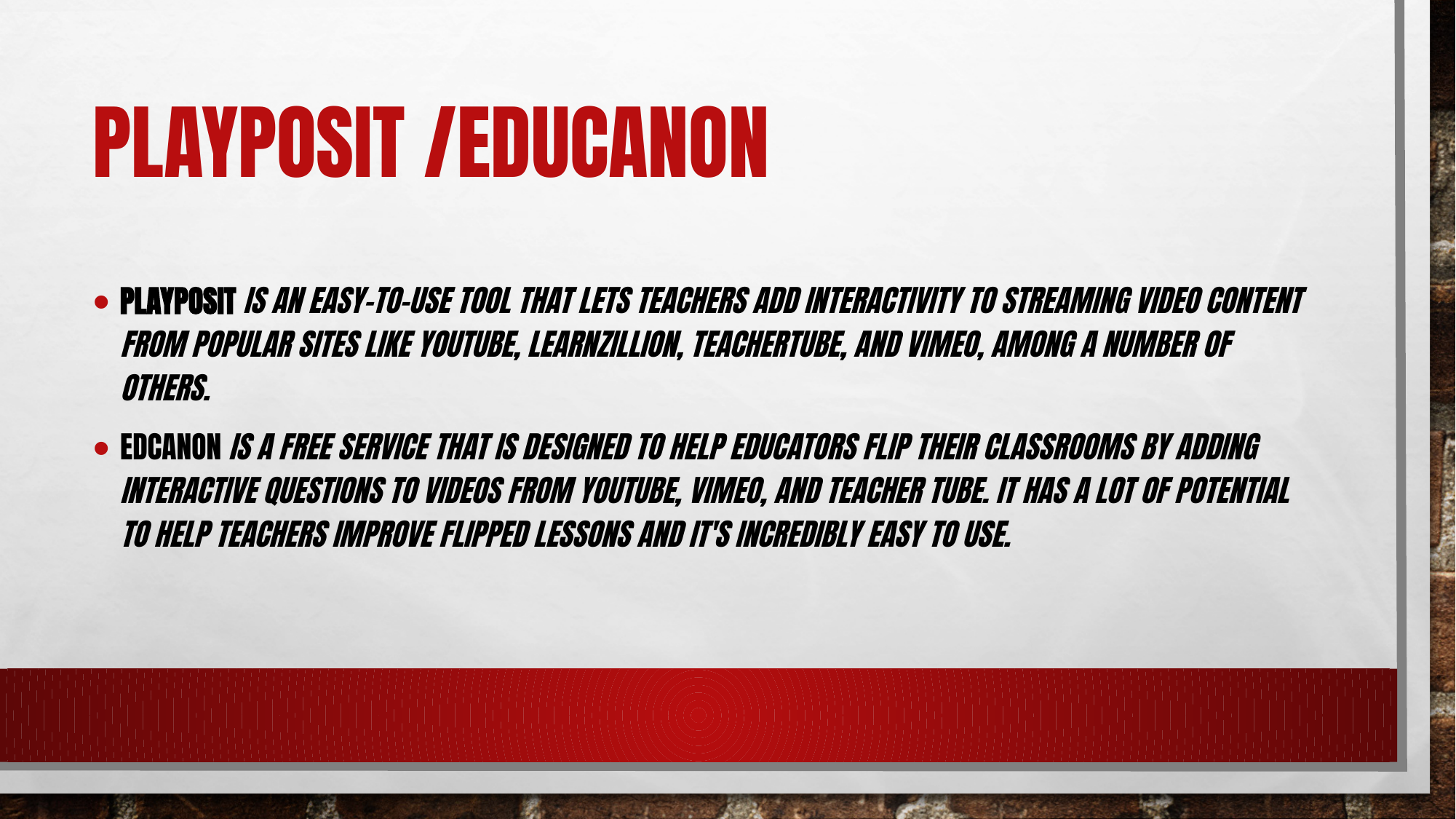

# PLayPosit /Educanon
PlayPosit is an easy-to-use tool that lets teachers add interactivity to streaming video content from popular sites like YouTube, LearnZillion, TeacherTube, and Vimeo, among a number of others.
Edcanon is a free service that is designed to help educators flip their classrooms by adding interactive questions to videos from YouTube, Vimeo, and Teacher Tube. It has a lot of potential to help teachers improve flipped lessons and it's incredibly easy to use.